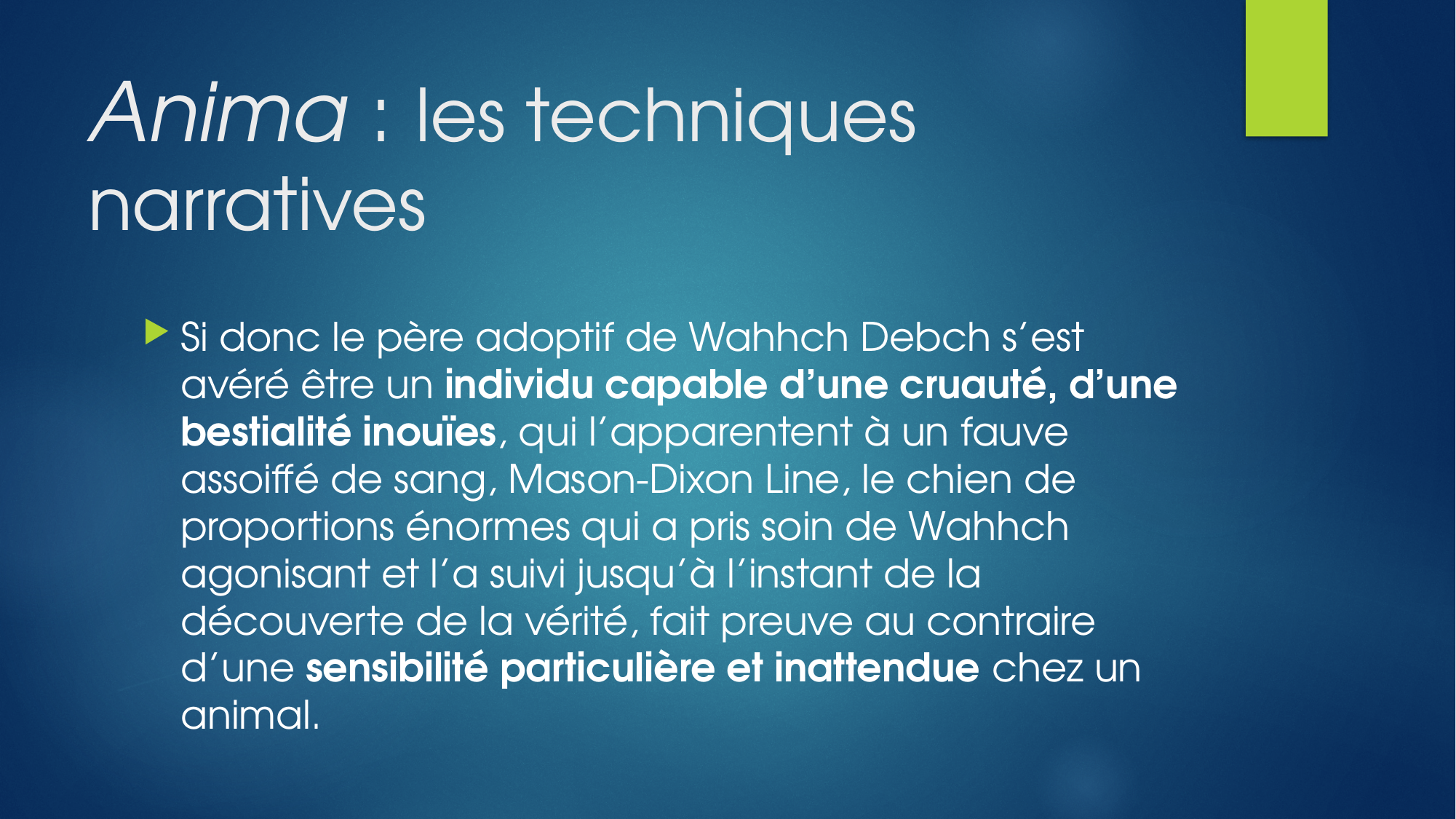

# Anima : les techniques narratives

Si donc le père adoptif de Wahhch Debch s’est avéré être un individu capable d’une cruauté, d’une bestialité inouïes, qui l’apparentent à un fauve assoiffé de sang, Mason-Dixon Line, le chien de proportions énormes qui a pris soin de Wahhch agonisant et l’a suivi jusqu’à l’instant de la découverte de la vérité, fait preuve au contraire d’une sensibilité particulière et inattendue chez un animal.